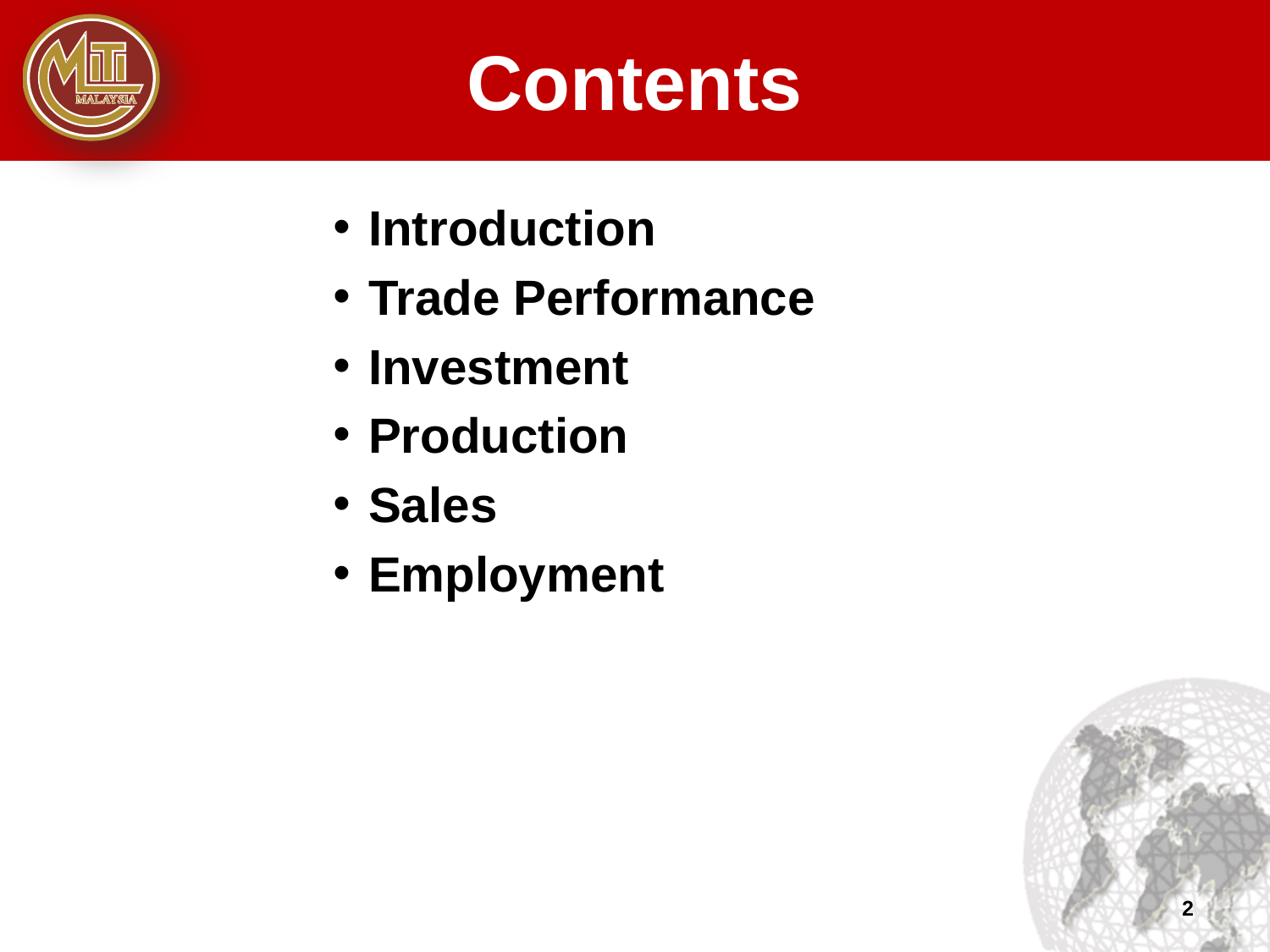

# Contents
Introduction
Trade Performance
Investment
Production
Sales
Employment
2